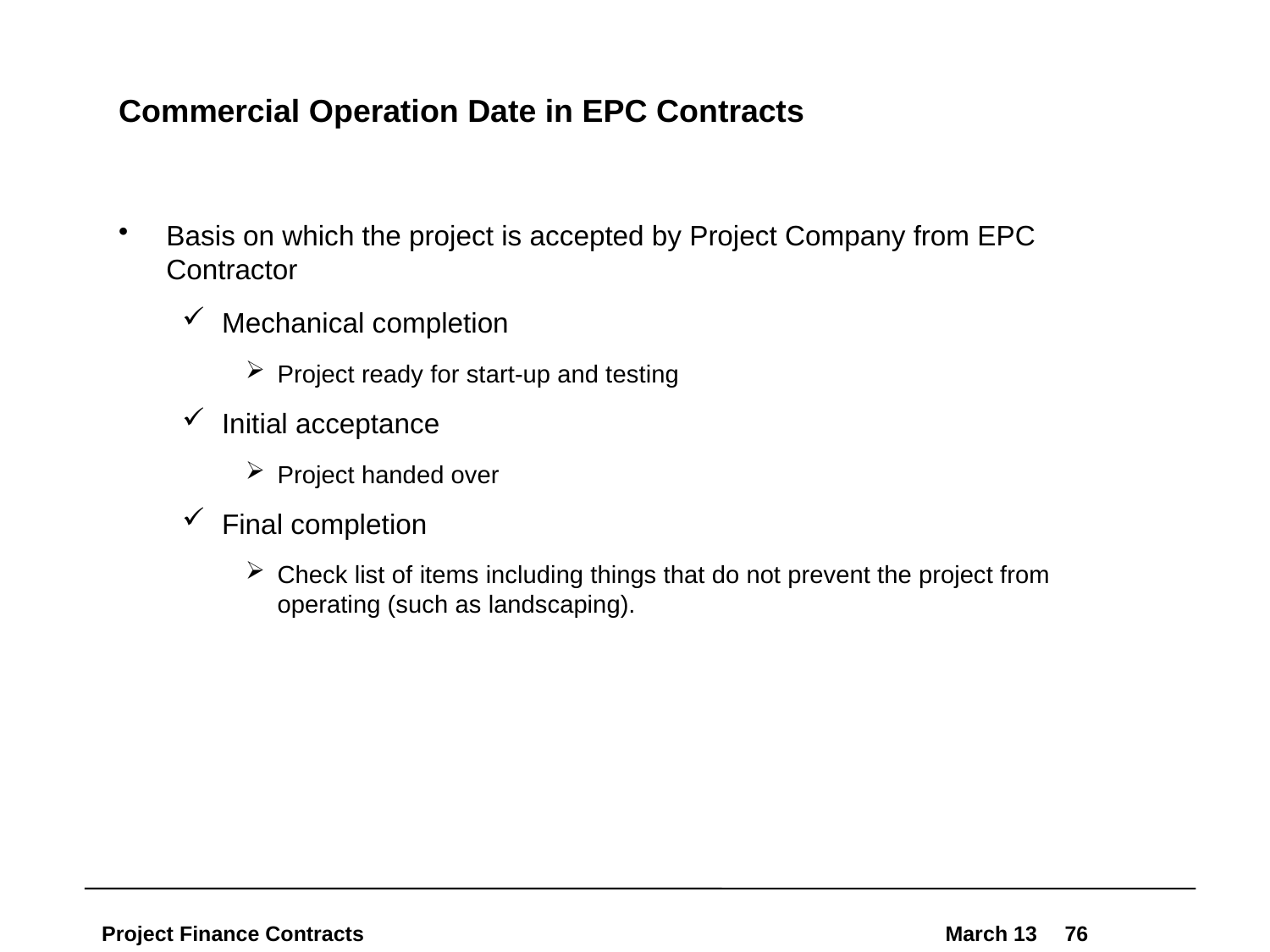

# Commercial Operation Date in EPC Contracts
Basis on which the project is accepted by Project Company from EPC Contractor
Mechanical completion
Project ready for start-up and testing
Initial acceptance
Project handed over
Final completion
Check list of items including things that do not prevent the project from operating (such as landscaping).